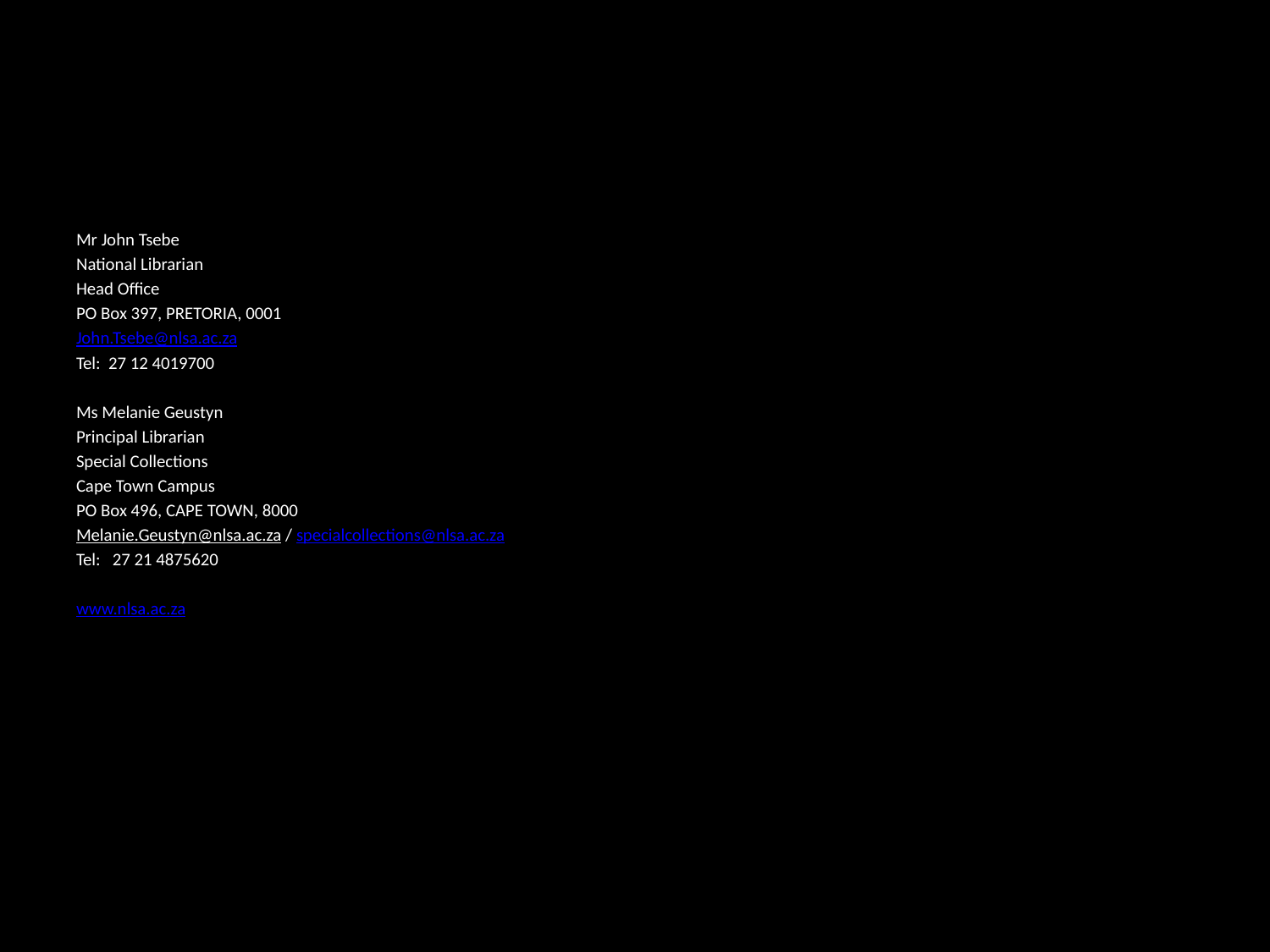

#
Mr John Tsebe
National Librarian
Head Office
PO Box 397, PRETORIA, 0001
John.Tsebe@nlsa.ac.za
Tel:  27 12 4019700

Ms Melanie Geustyn
Principal Librarian
Special Collections
Cape Town Campus
PO Box 496, CAPE TOWN, 8000
Melanie.Geustyn@nlsa.ac.za / specialcollections@nlsa.ac.za
Tel:   27 21 4875620

www.nlsa.ac.za